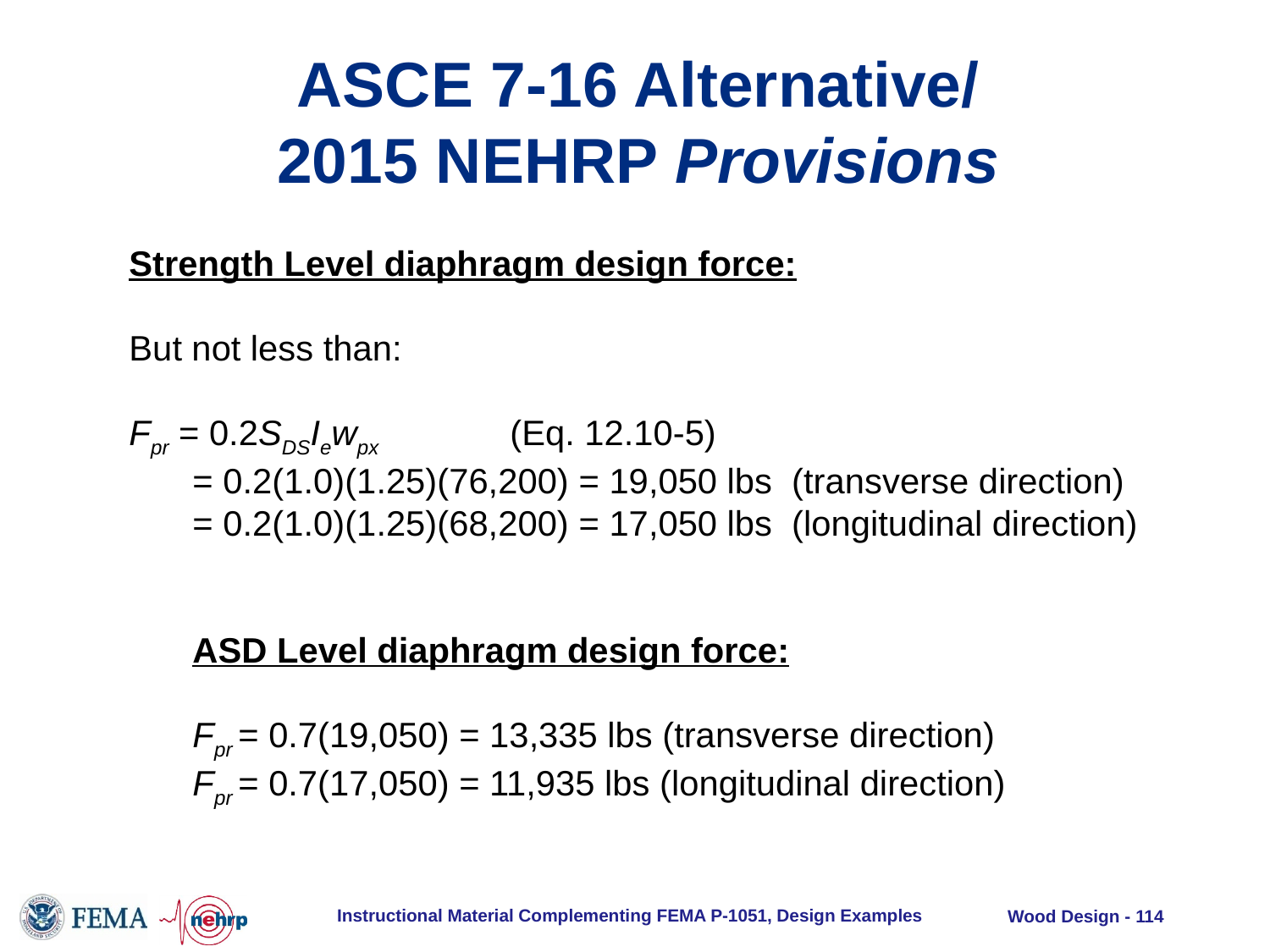

# ASCE 7-16 Alternative/ 2015 NEHRP Provisions
Strength Level diaphragm design force:

But not less than:

Fpr = 0.2SDSIewpx 	(Eq. 12.10-5)
= 0.2(1.0)(1.25)(76,200) = 19,050 lbs  (transverse direction)
= 0.2(1.0)(1.25)(68,200) = 17,050 lbs  (longitudinal direction)

ASD Level diaphragm design force:

Fpr = 0.7(19,050) = 13,335 lbs (transverse direction)
Fpr = 0.7(17,050) = 11,935 lbs (longitudinal direction)